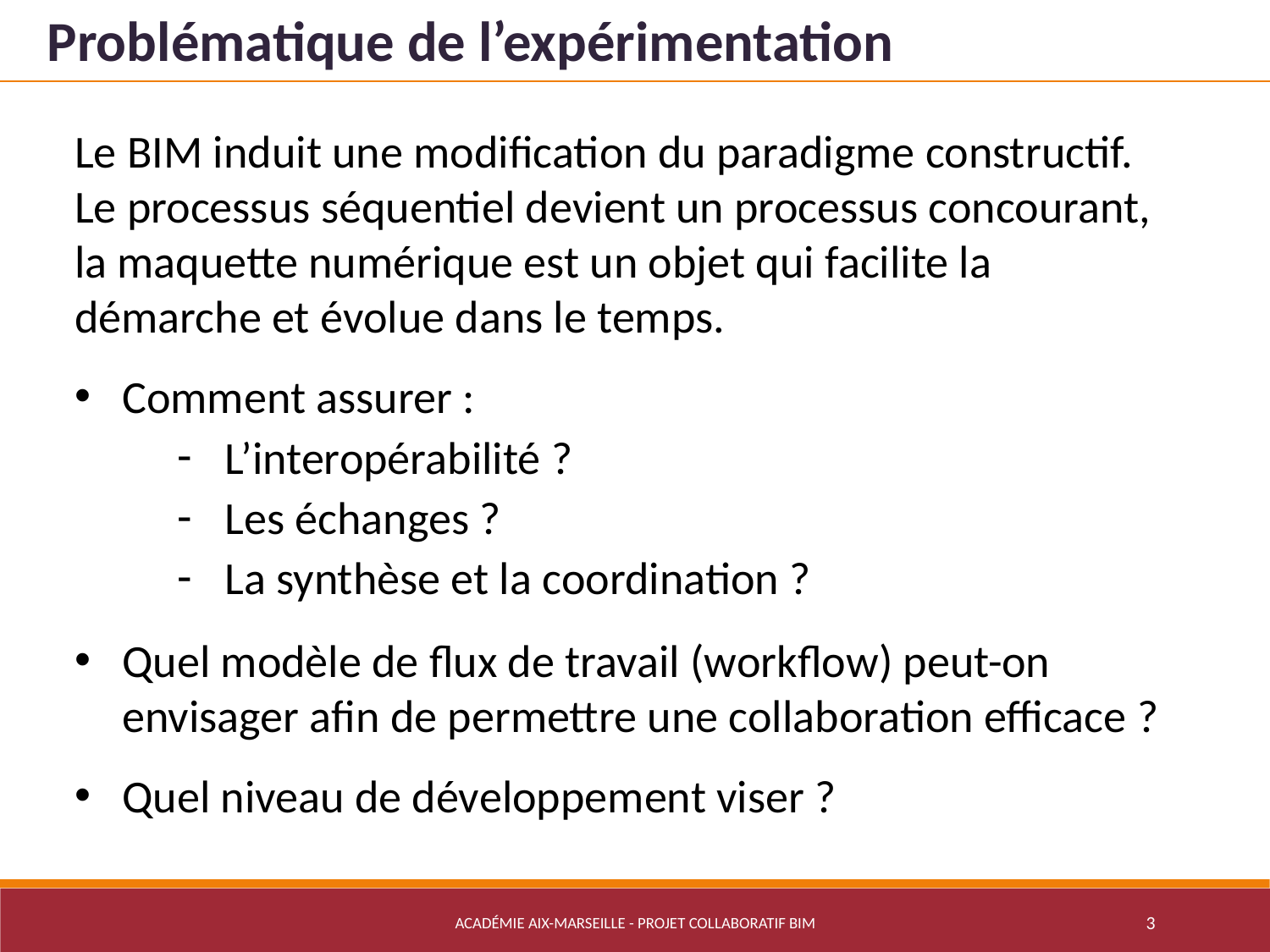

Problématique de l’expérimentation
Le BIM induit une modification du paradigme constructif.
Le processus séquentiel devient un processus concourant, la maquette numérique est un objet qui facilite la démarche et évolue dans le temps.

Comment assurer :
L’interopérabilité ?
Les échanges ?
La synthèse et la coordination ?

Quel modèle de flux de travail (workflow) peut-on envisager afin de permettre une collaboration efficace ?

Quel niveau de développement viser ?

Académie Aix-Marseille - Projet Collaboratif BIM
3